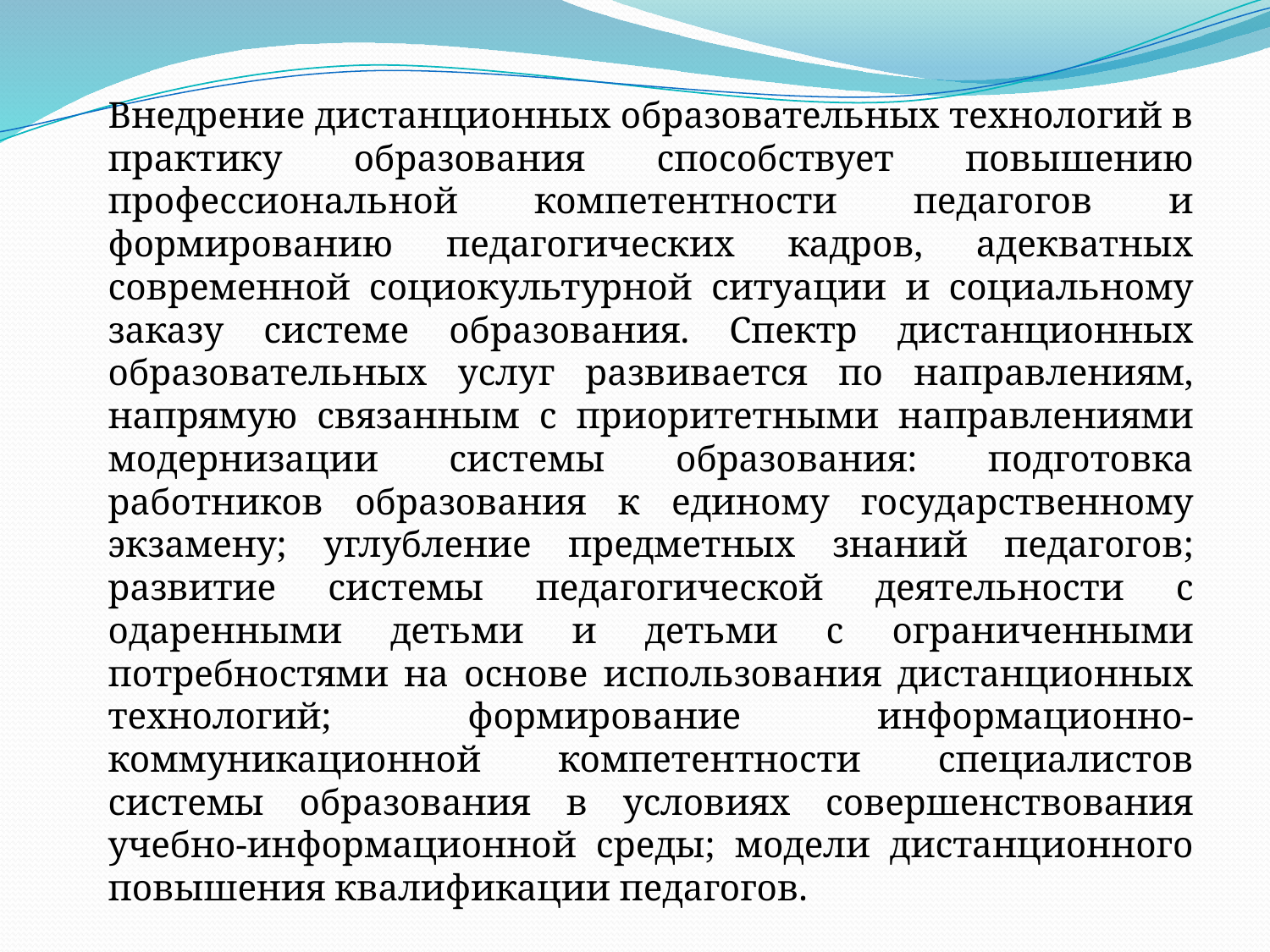

Внедрение дистанционных образовательных технологий в практику образования способствует повышению профессиональной компетентности педагогов и формированию педагогических кадров, адекватных современной социокультурной ситуации и социальному заказу системе образования. Спектр дистанционных образовательных услуг развивается по направлениям, напрямую связанным с приоритетными направлениями модернизации системы образования: подготовка работников образования к единому государственному экзамену; углубление предметных знаний педагогов; развитие системы педагогической деятельности с одаренными детьми и детьми с ограниченными потребностями на основе использования дистанционных технологий; формирование информационно-коммуникационной компетентности специалистов системы образования в условиях совершенствования учебно-информационной среды; модели дистанционного повышения квалификации педагогов.